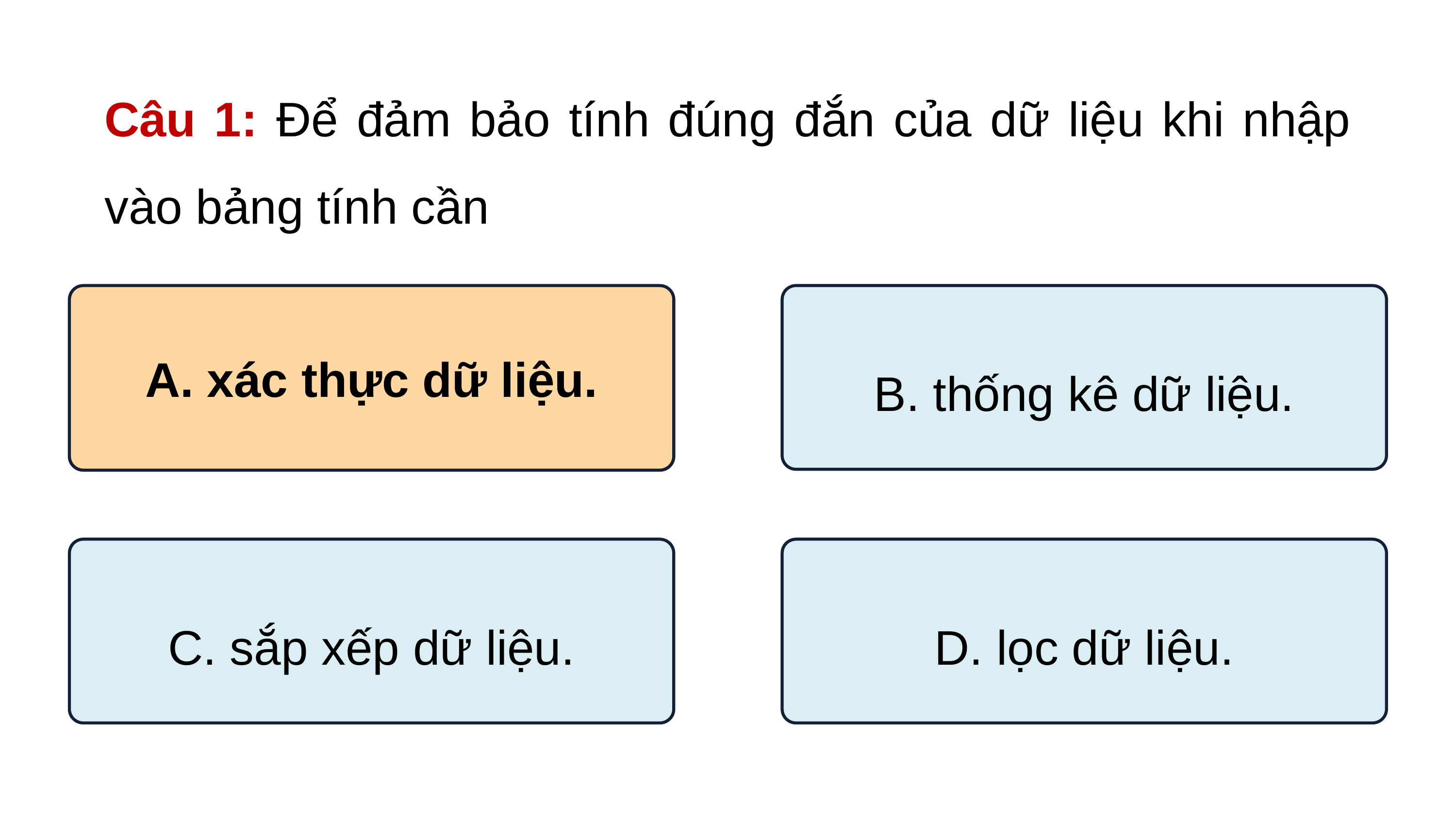

Câu 1: Để đảm bảo tính đúng đắn của dữ liệu khi nhập vào bảng tính cần
A. xác thực dữ liệu.
B. thống kê dữ liệu.
A. xác thực dữ liệu.
C. sắp xếp dữ liệu.
D. lọc dữ liệu.